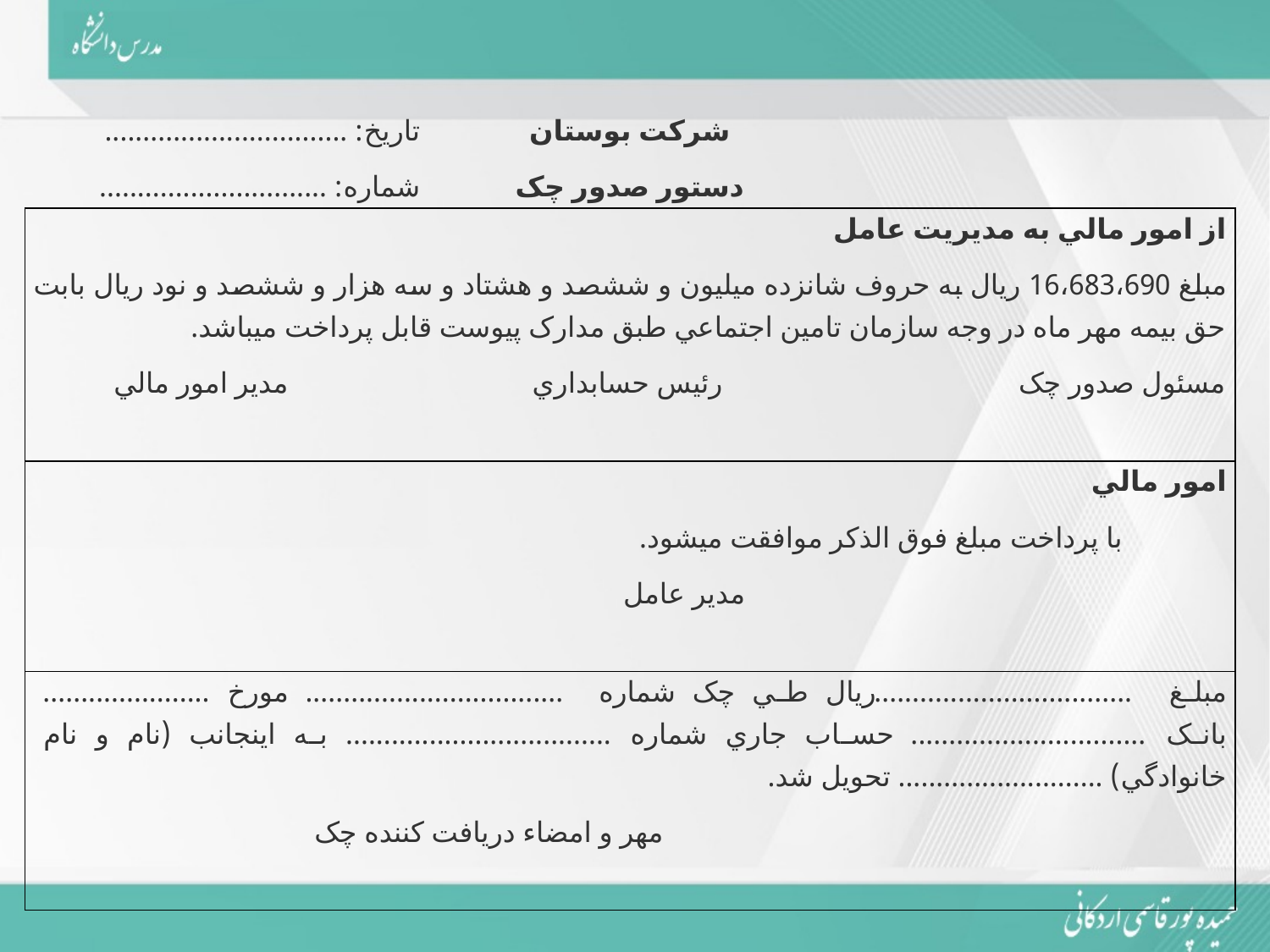

| تاريخ: ................................ شماره: .............................. | شرکت بوستان دستور صدور چک |  |
| --- | --- | --- |
| از امور مالي به مديريت عامل مبلغ 16،683،690 ريال به حروف شانزده ميليون و ششصد و هشتاد و سه هزار و ششصد و نود ريال بابت حق بيمه مهر ماه در وجه سازمان تامين اجتماعي طبق مدارک پيوست قابل پرداخت مي­باشد. مسئول صدور چک رئيس حسابداري مدير امور مالي |  |  |
| امور مالي با پرداخت مبلغ فوق الذکر موافقت مي­شود. مدير عامل |  |  |
| مبلغ ..................................ريال طي چک شماره .................................. مورخ ...................... بانک ............................... حساب جاري شماره ................................... به اينجانب (نام و نام خانوادگي) ........................... تحويل شد. مهر و امضاء دريافت کننده چک |  |  |